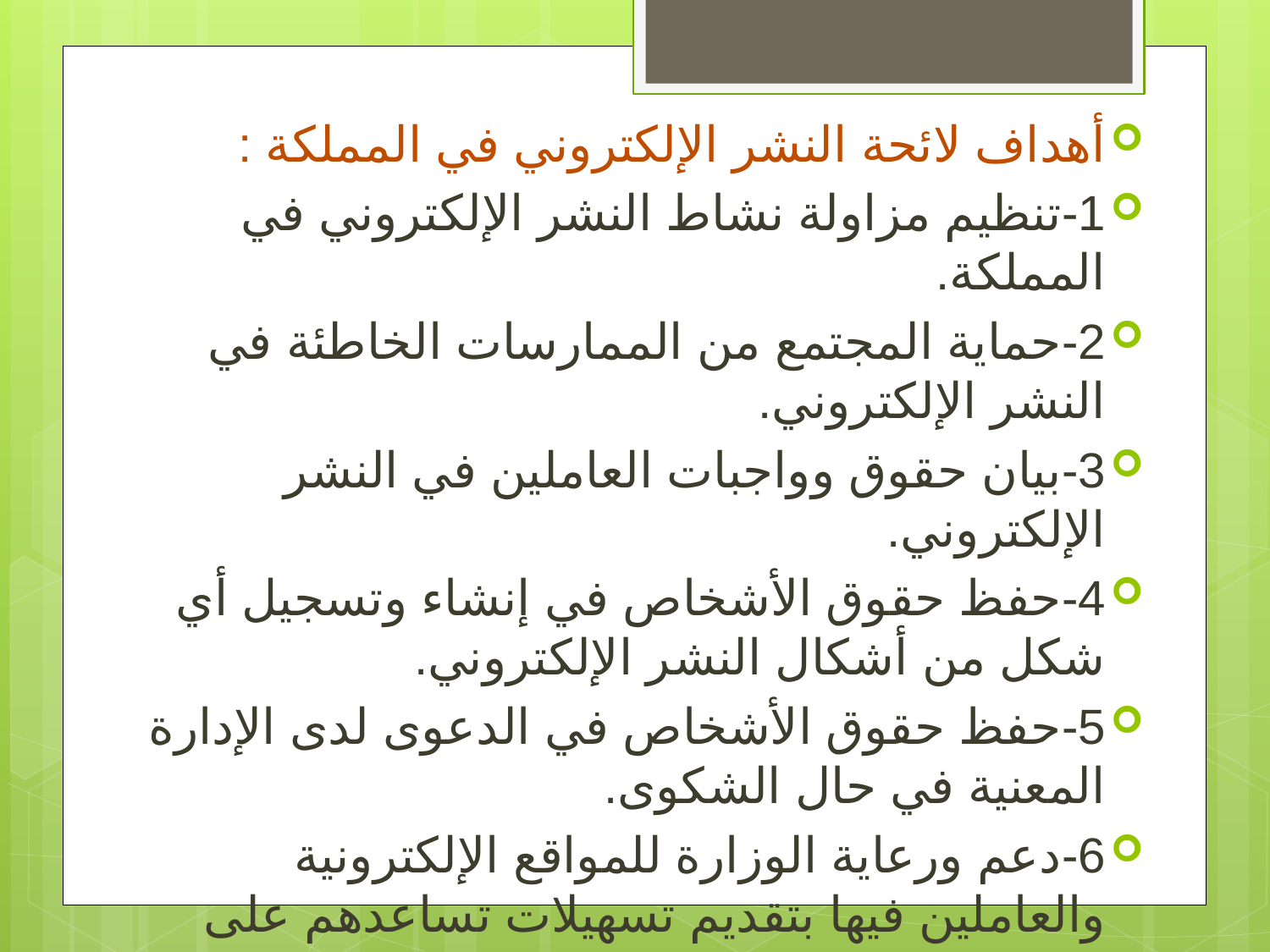

أهداف لائحة النشر الإلكتروني في المملكة :
1-	تنظيم مزاولة نشاط النشر الإلكتروني في المملكة.
2-	حماية المجتمع من الممارسات الخاطئة في النشر الإلكتروني.
3-	بيان حقوق وواجبات العاملين في النشر الإلكتروني.
4-	حفظ حقوق الأشخاص في إنشاء وتسجيل أي شكل من أشكال النشر الإلكتروني.
5-	حفظ حقوق الأشخاص في الدعوى لدى الإدارة المعنية في حال الشكوى.
6-	دعم ورعاية الوزارة للمواقع الإلكترونية والعاملين فيها بتقديم تسهيلات تساعدهم على القيام بعملهم.